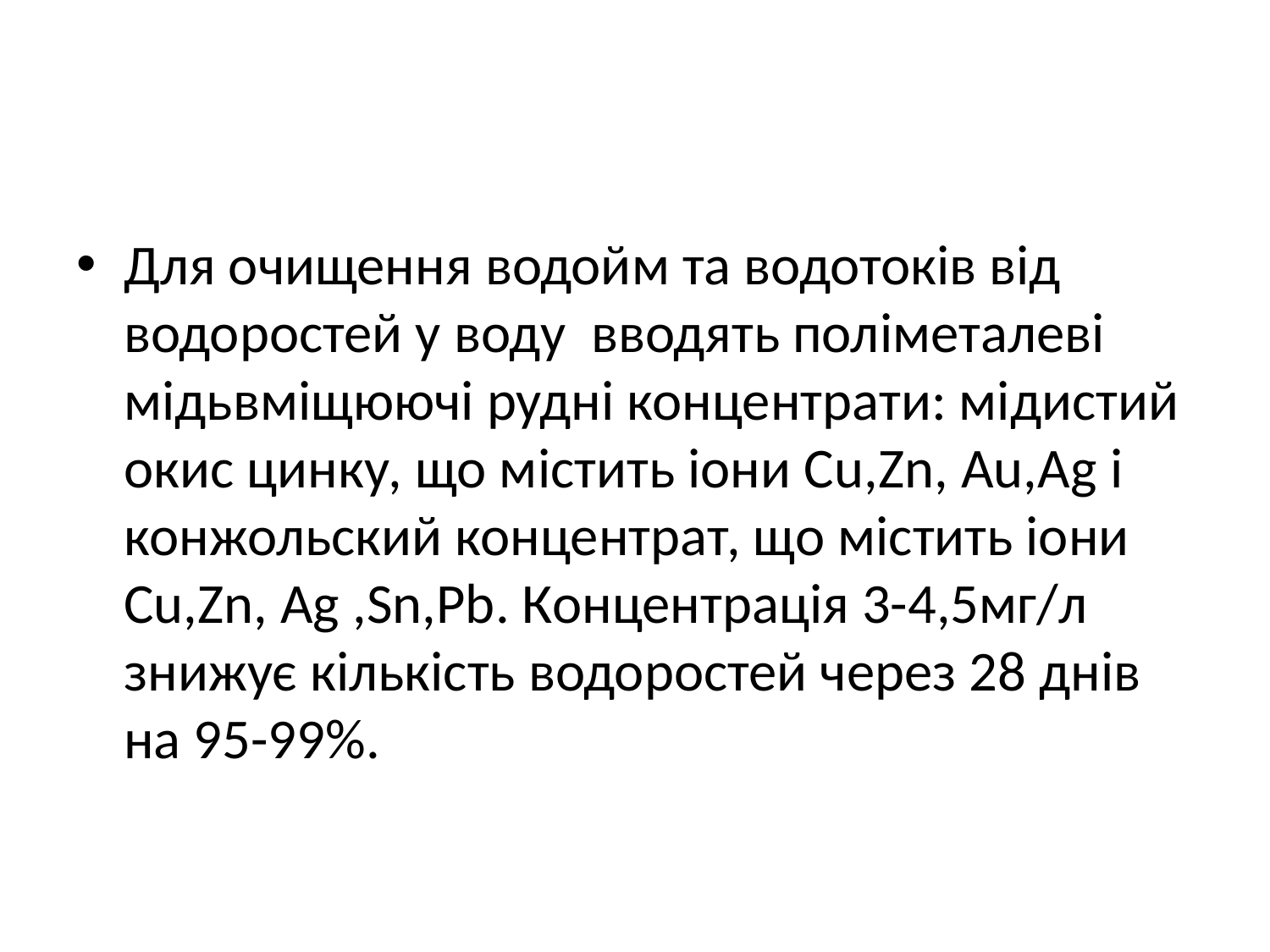

#
Для очищення водойм та водотоків від водоростей у воду  вводять поліметалеві мідьвміщюючі рудні концентрати: мідистий окис цинку, що містить іони Сu,Zn, Au,Ag і конжольский концентрат, що містить іони Сu,Zn, Ag ,Sn,Pb. Концентрація 3-4,5мг/л знижує кількість водоростей через 28 днів на 95-99%.